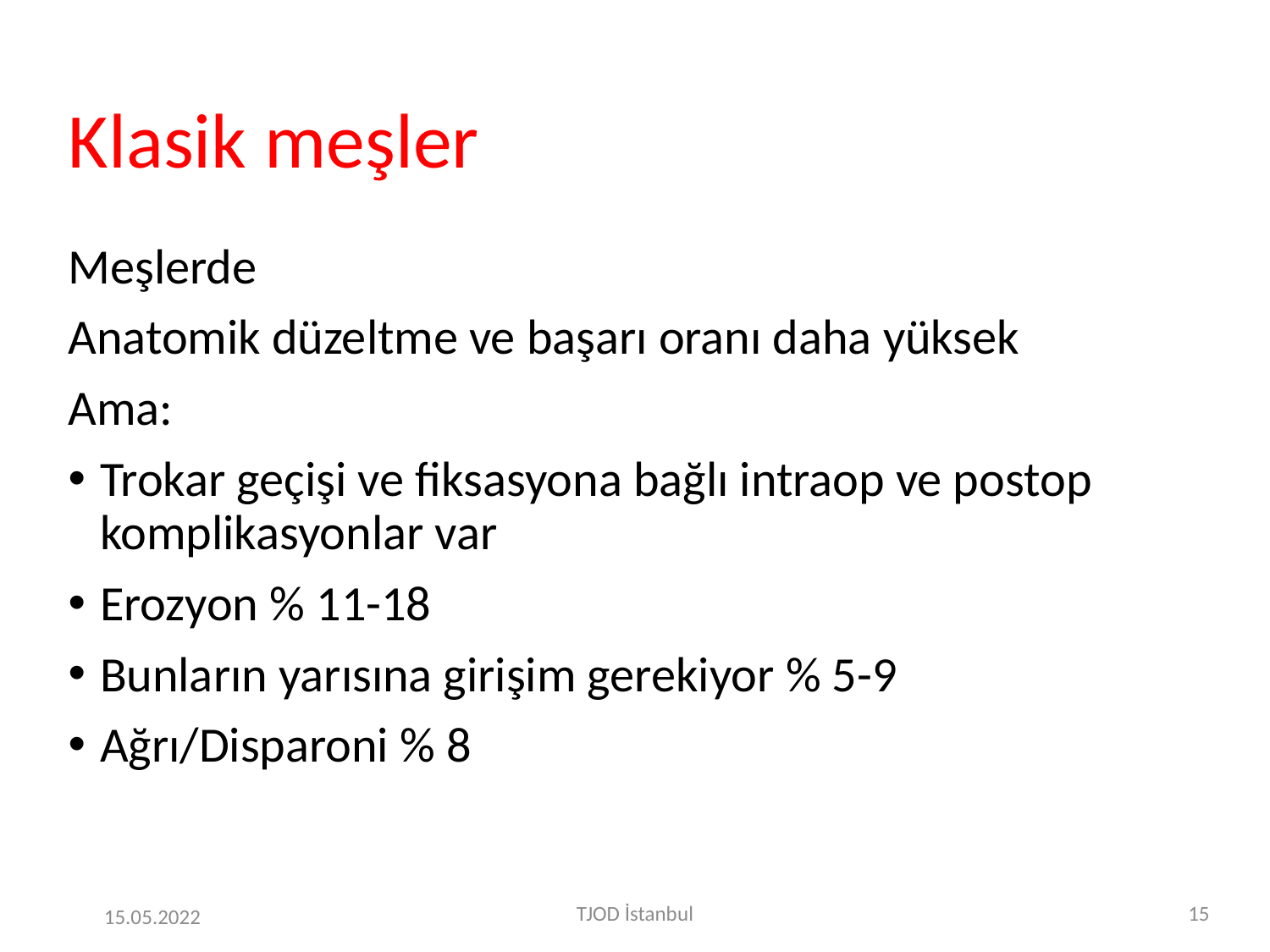

# Klasik meşler
Meşlerde
Anatomik düzeltme ve başarı oranı daha yüksek
Ama:
Trokar geçişi ve fiksasyona bağlı intraop ve postop komplikasyonlar var
Erozyon % 11-18
Bunların yarısına girişim gerekiyor % 5-9
Ağrı/Disparoni % 8

TJOD İstanbul
15
15.05.2022